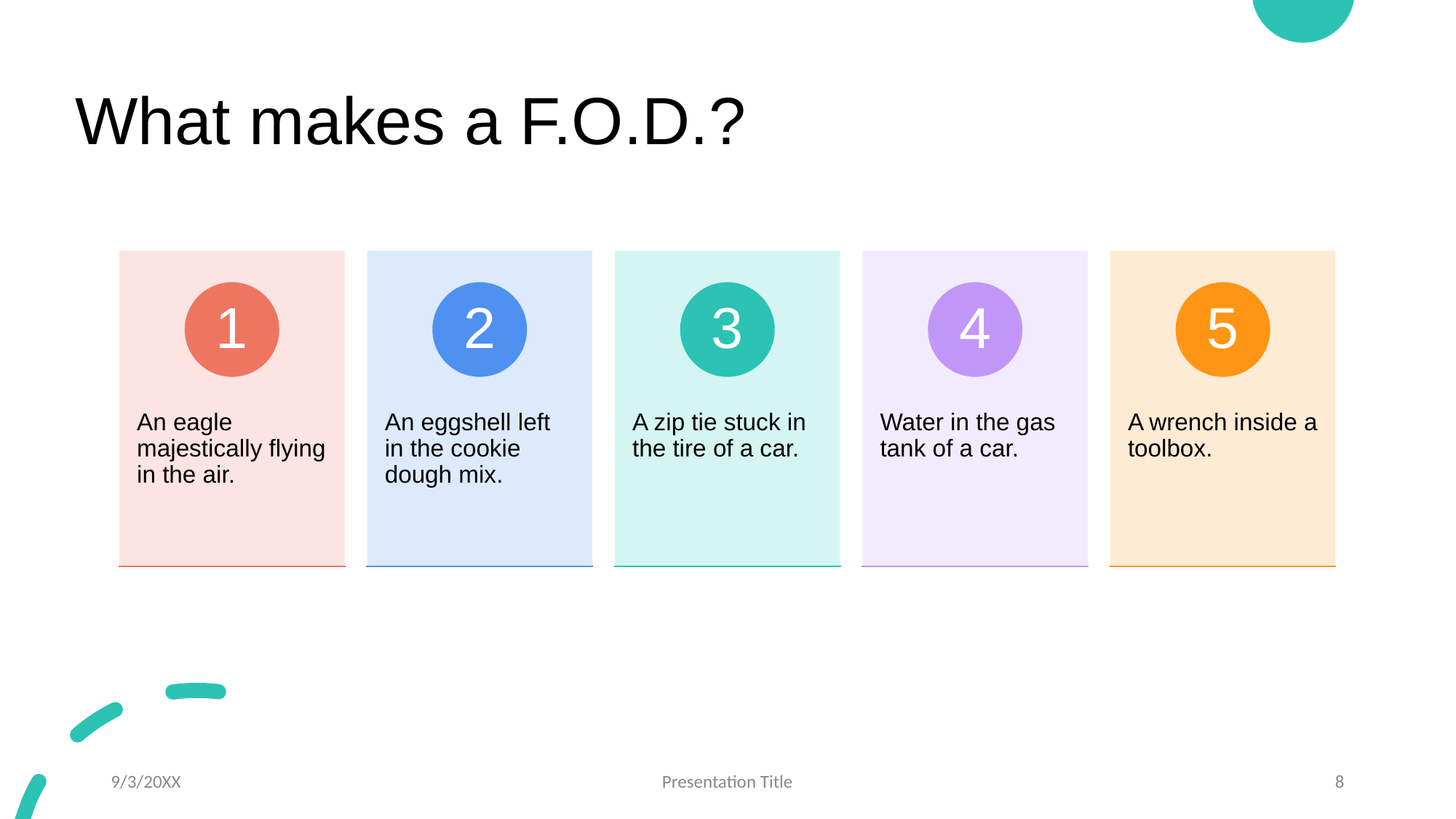

# What makes a F.O.D.?

1
2
3
4
5
An eagle majestically flying in the air.
An eggshell left in the cookie dough mix.
A zip tie stuck in the tire of a car.
Water in the gas tank of a car.
A wrench inside a toolbox.

9/3/20XX
Presentation Title
8